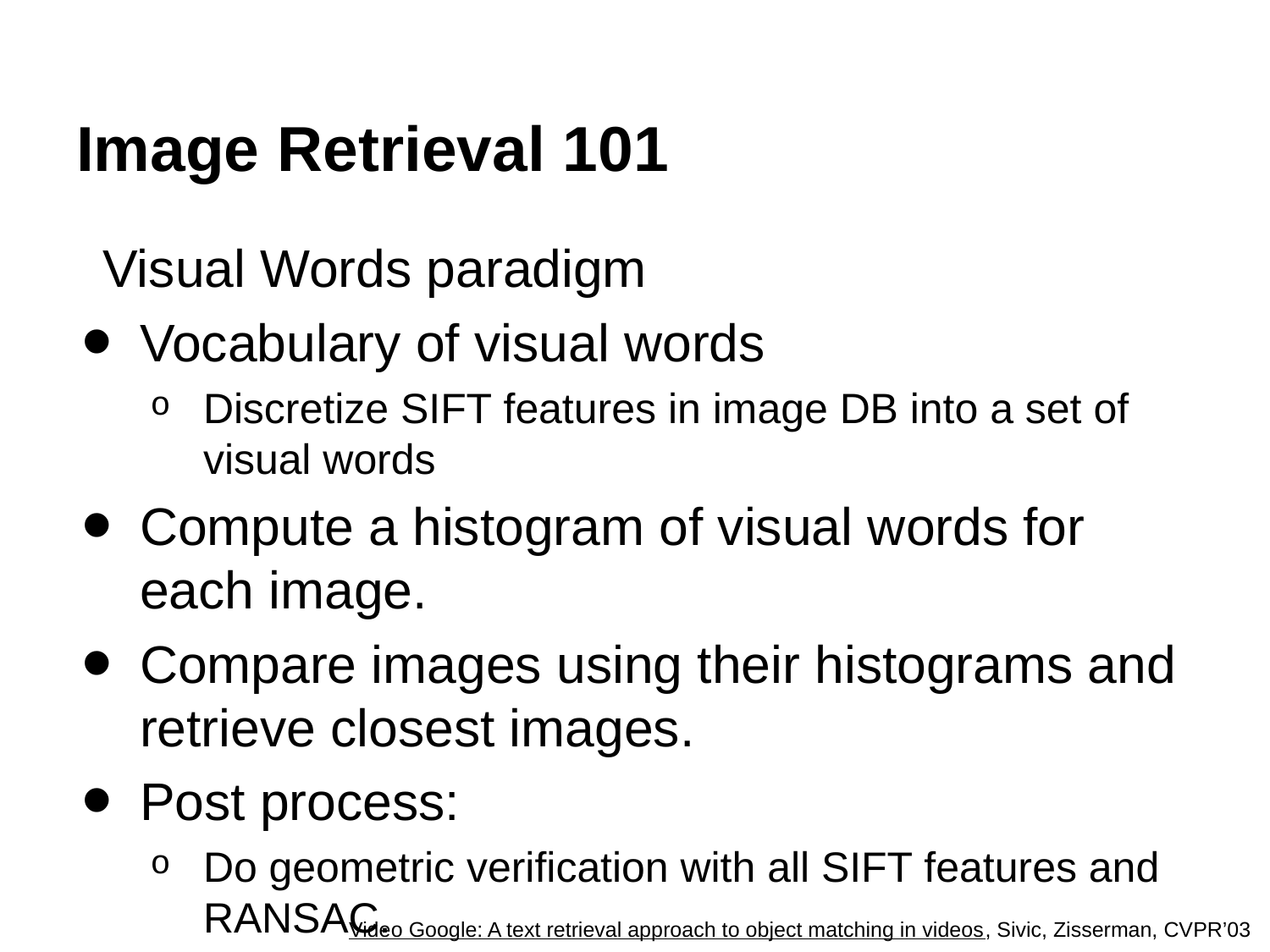

# Image Retrieval 101
Visual Words paradigm
Vocabulary of visual words
Discretize SIFT features in image DB into a set of visual words
Compute a histogram of visual words for each image.
Compare images using their histograms and retrieve closest images.
Post process:
Do geometric verification with all SIFT features and RANSAC.
Video Google: A text retrieval approach to object matching in videos, Sivic, Zisserman, CVPR’03